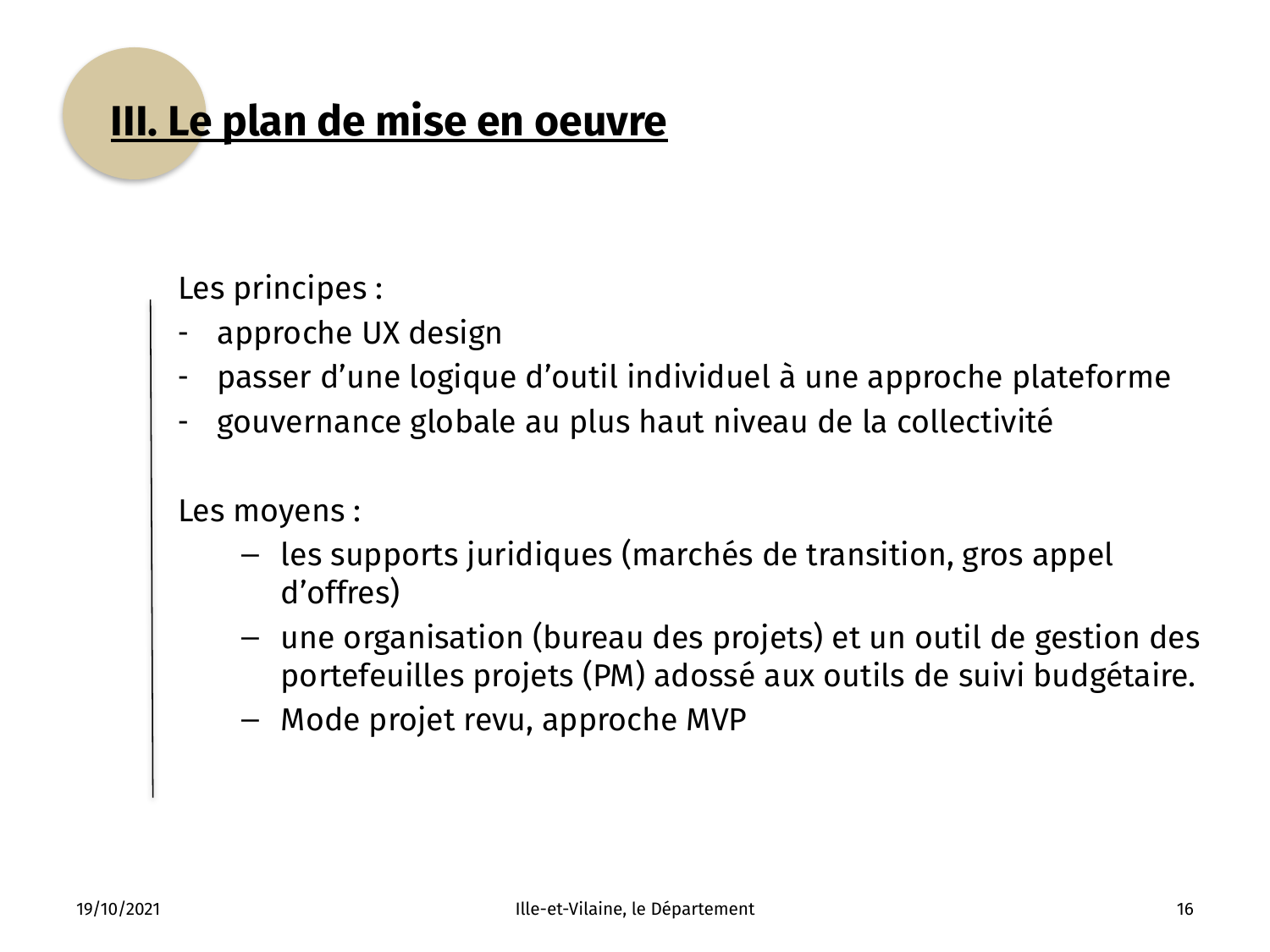

# III. Le plan de mise en oeuvre

Les principes :
approche UX design
passer d’une logique d’outil individuel à une approche plateforme
gouvernance globale au plus haut niveau de la collectivité

Les moyens :
les supports juridiques (marchés de transition, gros appel d’offres)
une organisation (bureau des projets) et un outil de gestion des portefeuilles projets (PM) adossé aux outils de suivi budgétaire.
Mode projet revu, approche MVP

19/10/2021
Ille-et-Vilaine, le Département
16